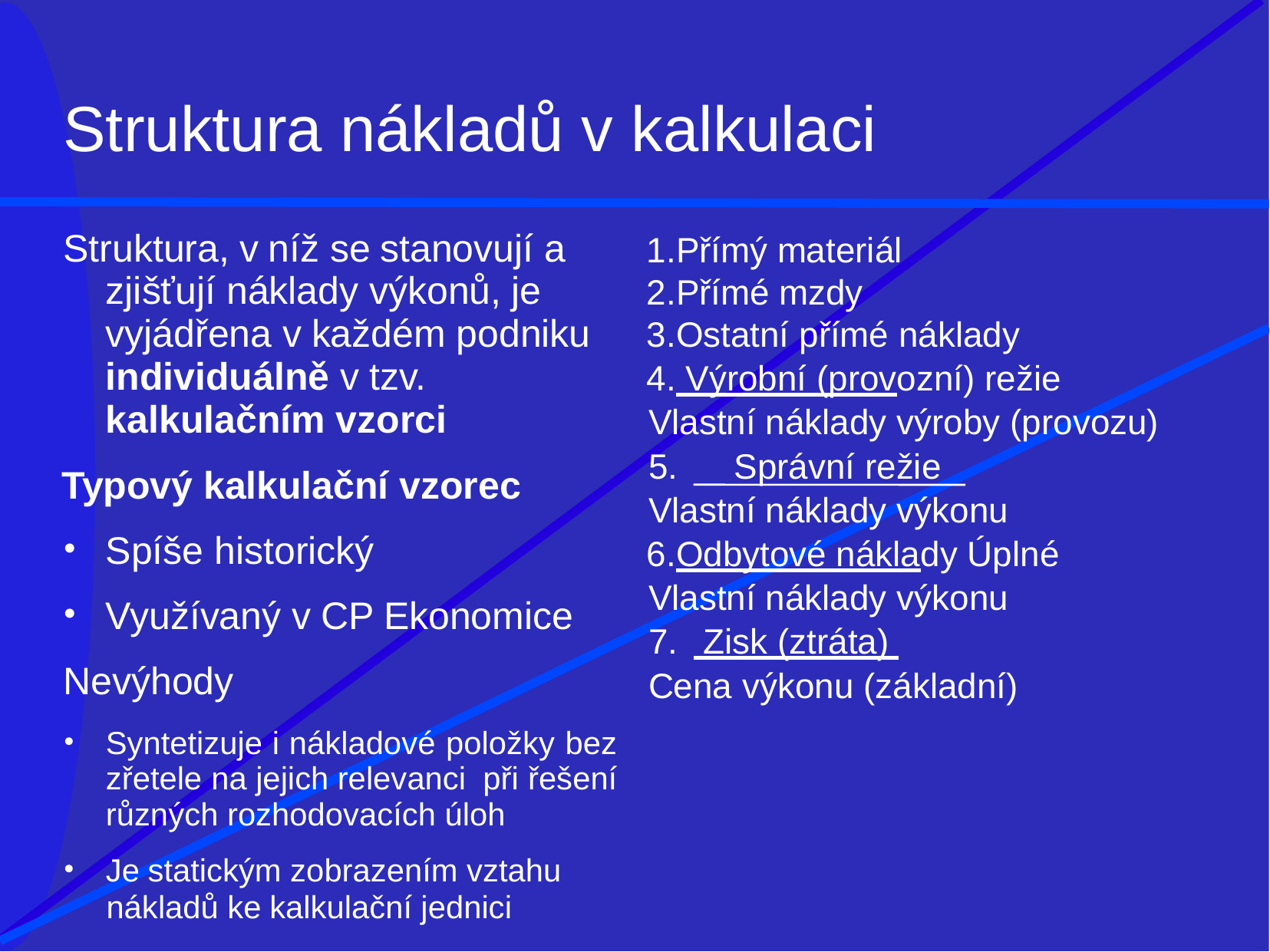

# Struktura nákladů v kalkulaci
Přímý materiál
Přímé mzdy
Ostatní přímé náklady
 Výrobní (provozní) režie Vlastní náklady výroby (provozu)
Správní režie
Vlastní náklady výkonu
Odbytové náklady Úplné Vlastní náklady výkonu
 Zisk (ztráta)
Cena výkonu (základní)
Struktura, v níž se stanovují a zjišťují náklady výkonů, je vyjádřena v každém podniku individuálně v tzv. kalkulačním vzorci
Typový kalkulační vzorec
Spíše historický
Využívaný v CP Ekonomice
Nevýhody
Syntetizuje i nákladové položky bez zřetele na jejich relevanci  při řešení různých rozhodovacích úloh
Je statickým zobrazením vztahu
nákladů ke kalkulační jednici